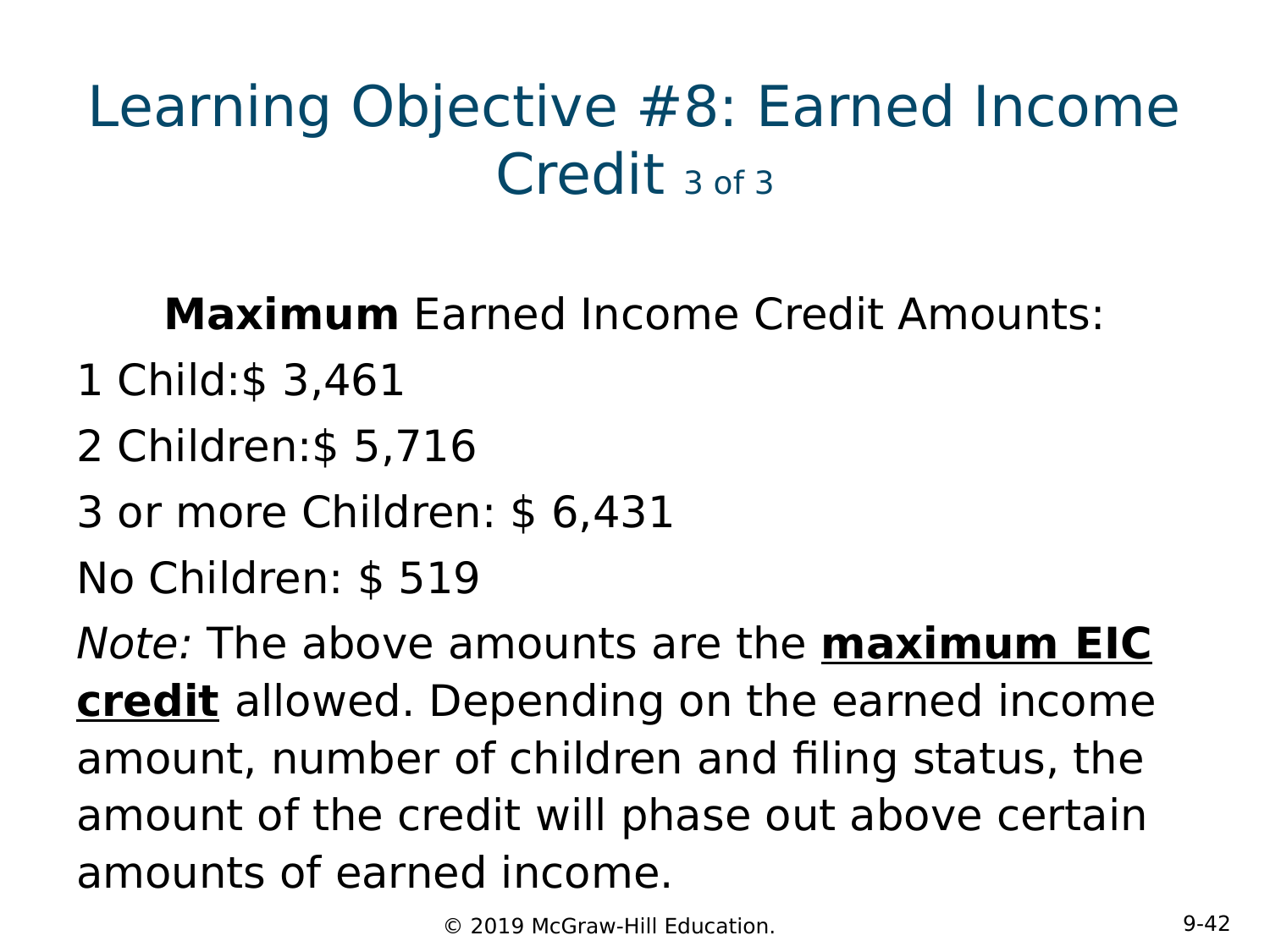

# Learning Objective #8: Earned Income Credit 3 of 3
Maximum Earned Income Credit Amounts:
1 Child:$ 3,461
2 Children:$ 5,716
3 or more Children: $ 6,431
No Children: $ 519
Note: The above amounts are the maximum EIC credit allowed. Depending on the earned income amount, number of children and filing status, the amount of the credit will phase out above certain amounts of earned income.